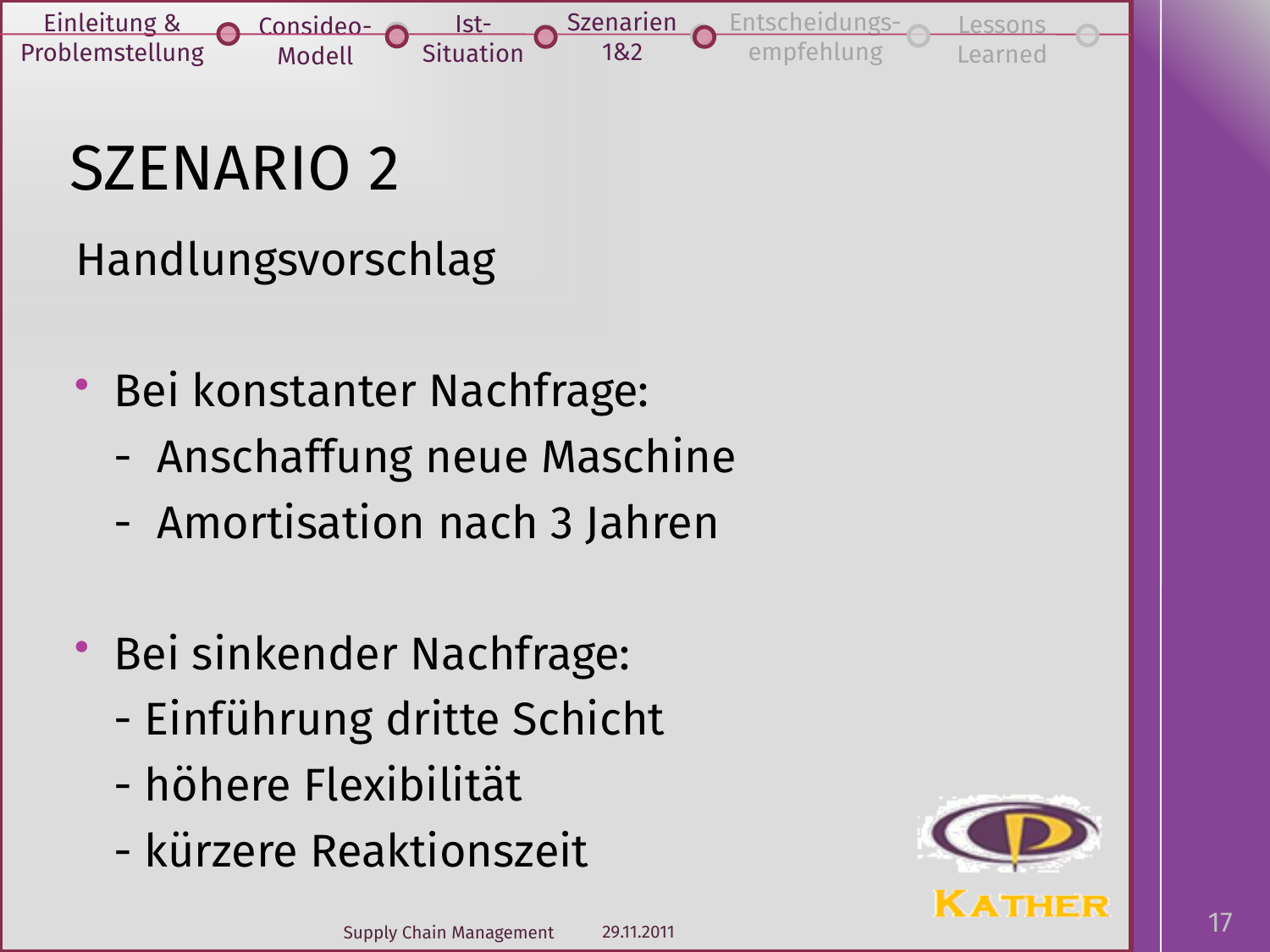

Szenarien
1&2
Entscheidungs-
empfehlung
Einleitung &
Problemstellung
Ist-
Situation
Lessons
Learned
Consideo-
Modell

# Szenario 2
Handlungsvorschlag

Bei konstanter Nachfrage:
	-  Anschaffung neue Maschine
	-  Amortisation nach 3 Jahren

Bei sinkender Nachfrage:
	- Einführung dritte Schicht
	- höhere Flexibilität
	- kürzere Reaktionszeit
17
Supply Chain Management
29.11.2011